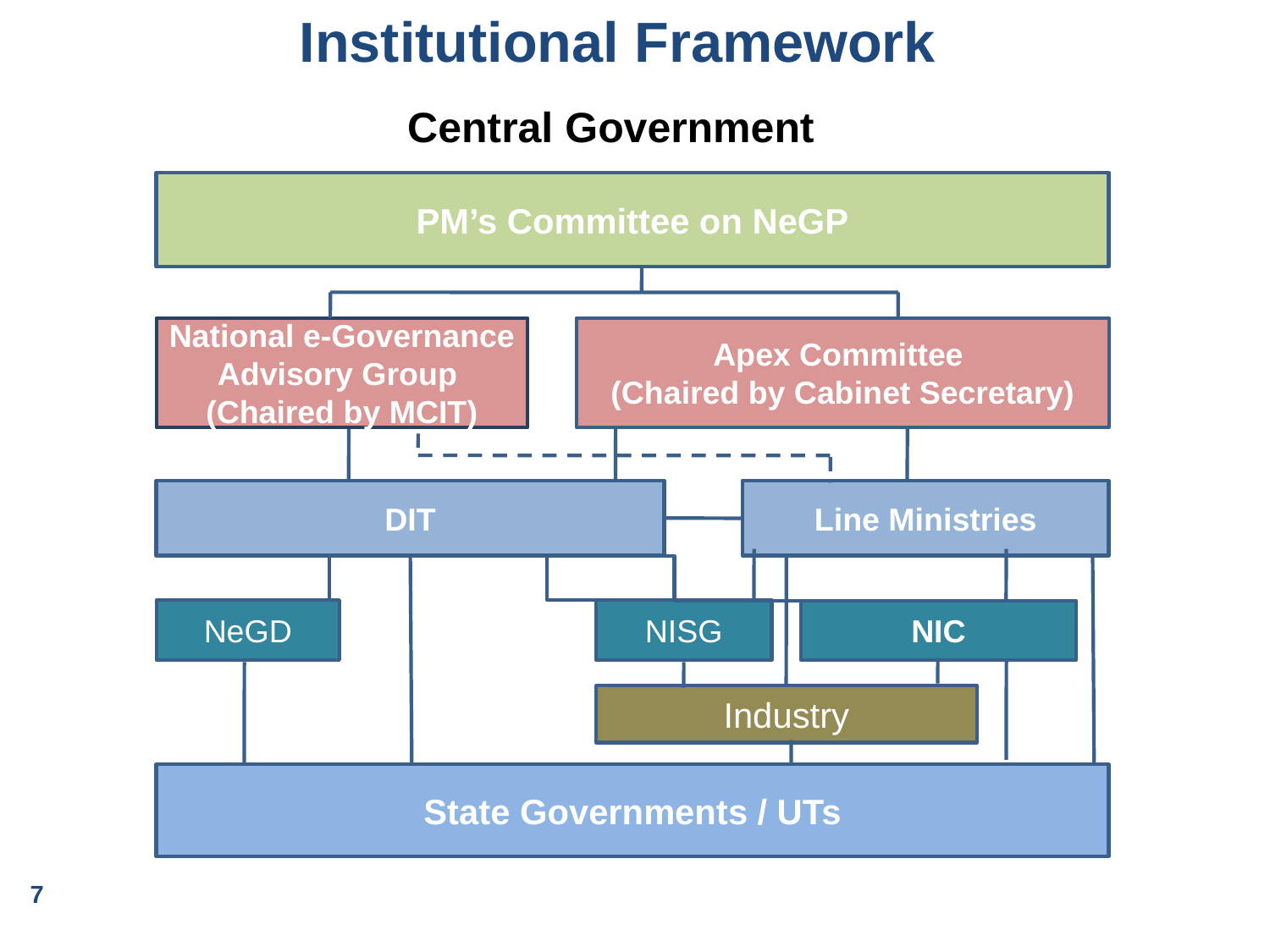

Institutional Framework
Central Government
PM’s Committee on NeGP
National e-Governance Advisory Group
(Chaired by MCIT)
Apex Committee
(Chaired by Cabinet Secretary)
DIT
Line Ministries
NeGD
NISG
NIC
State Governments / UTs
Industry
7